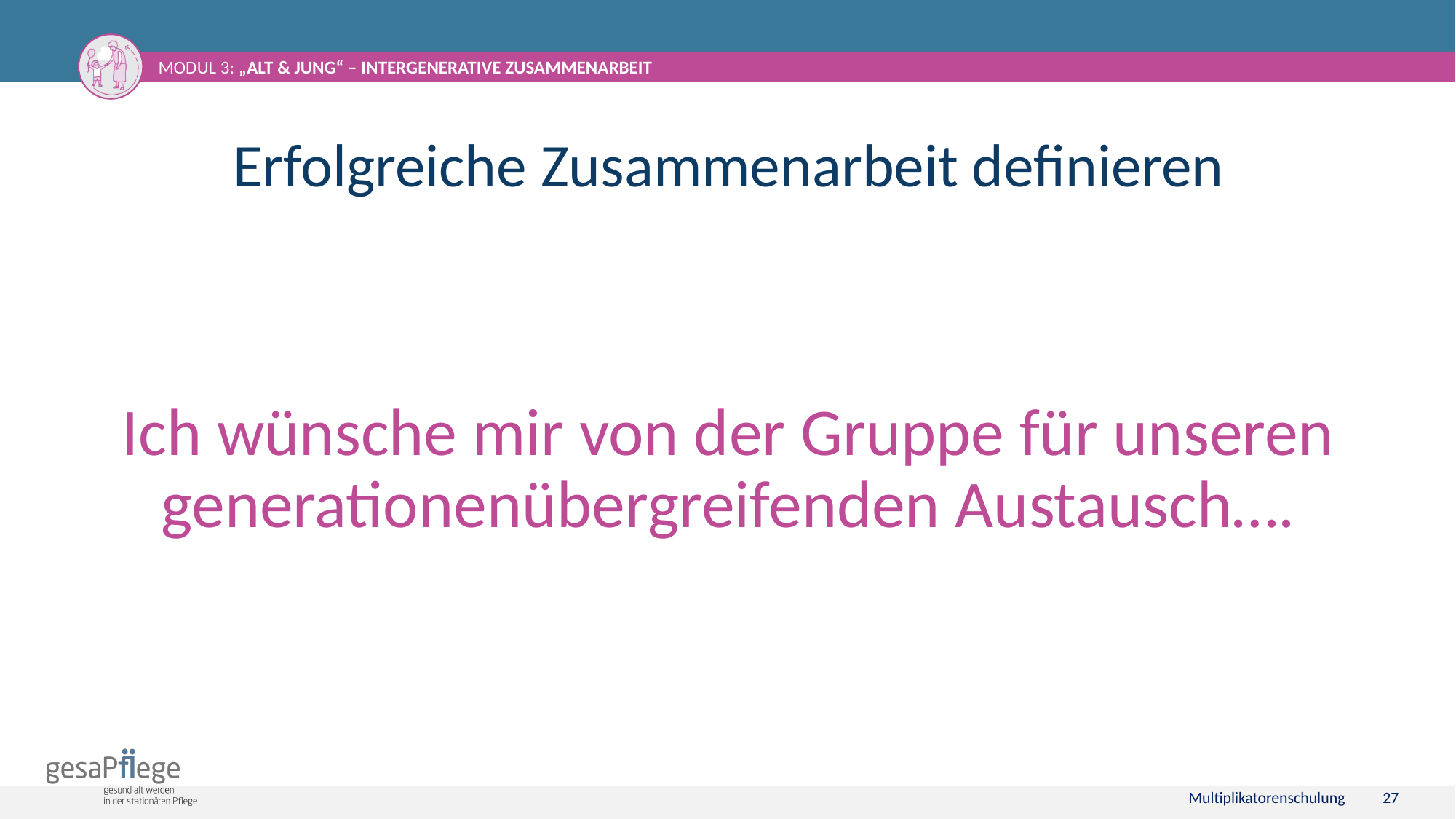

# Erfolgreiche Zusammenarbeit definieren
Ich wünsche mir von der Gruppe für unseren generationenübergreifenden Austausch….
Multiplikatorenschulung
27